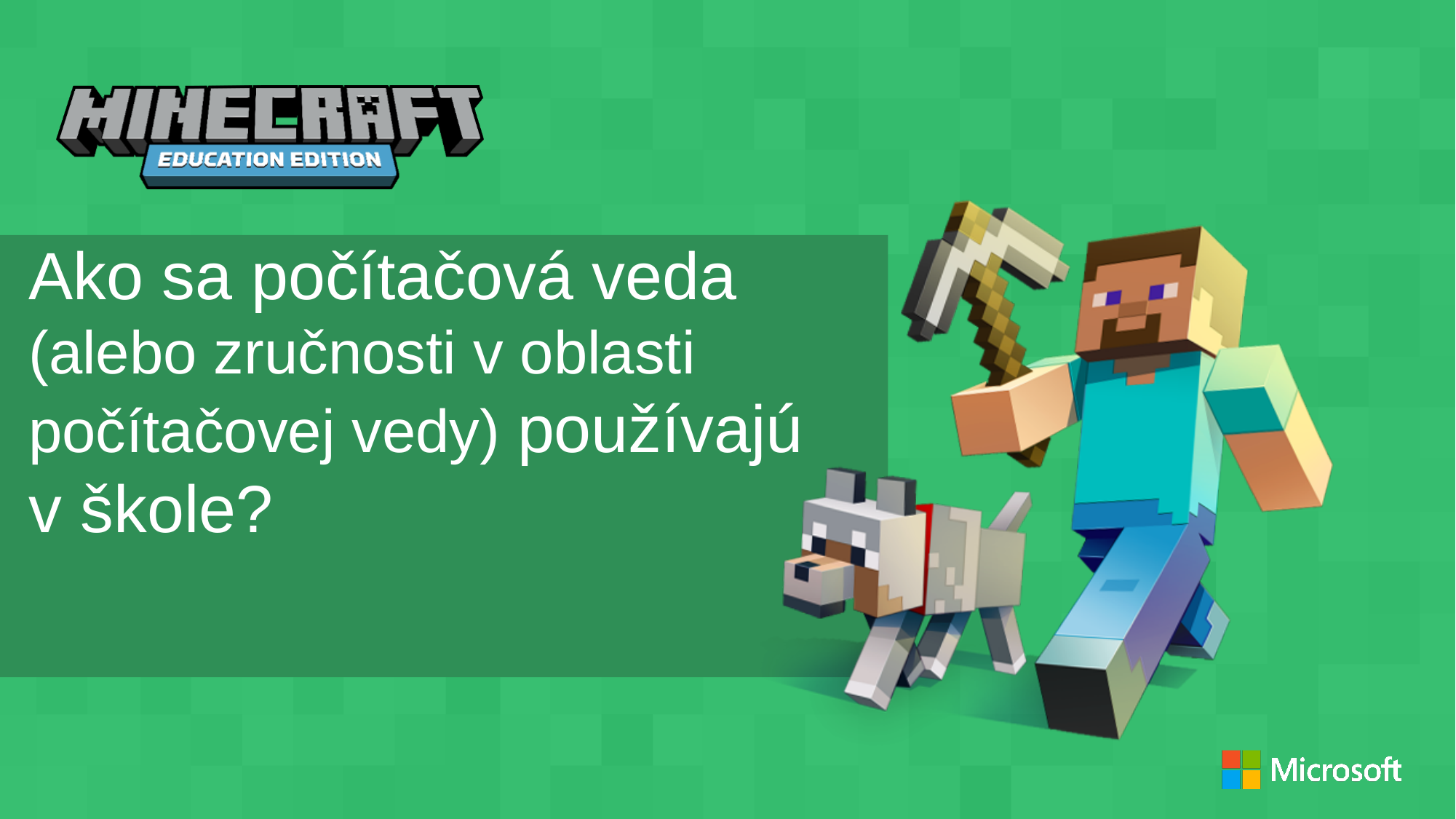

Ako sa počítačová veda (alebo zručnosti v oblasti počítačovej vedy) používajú v škole?